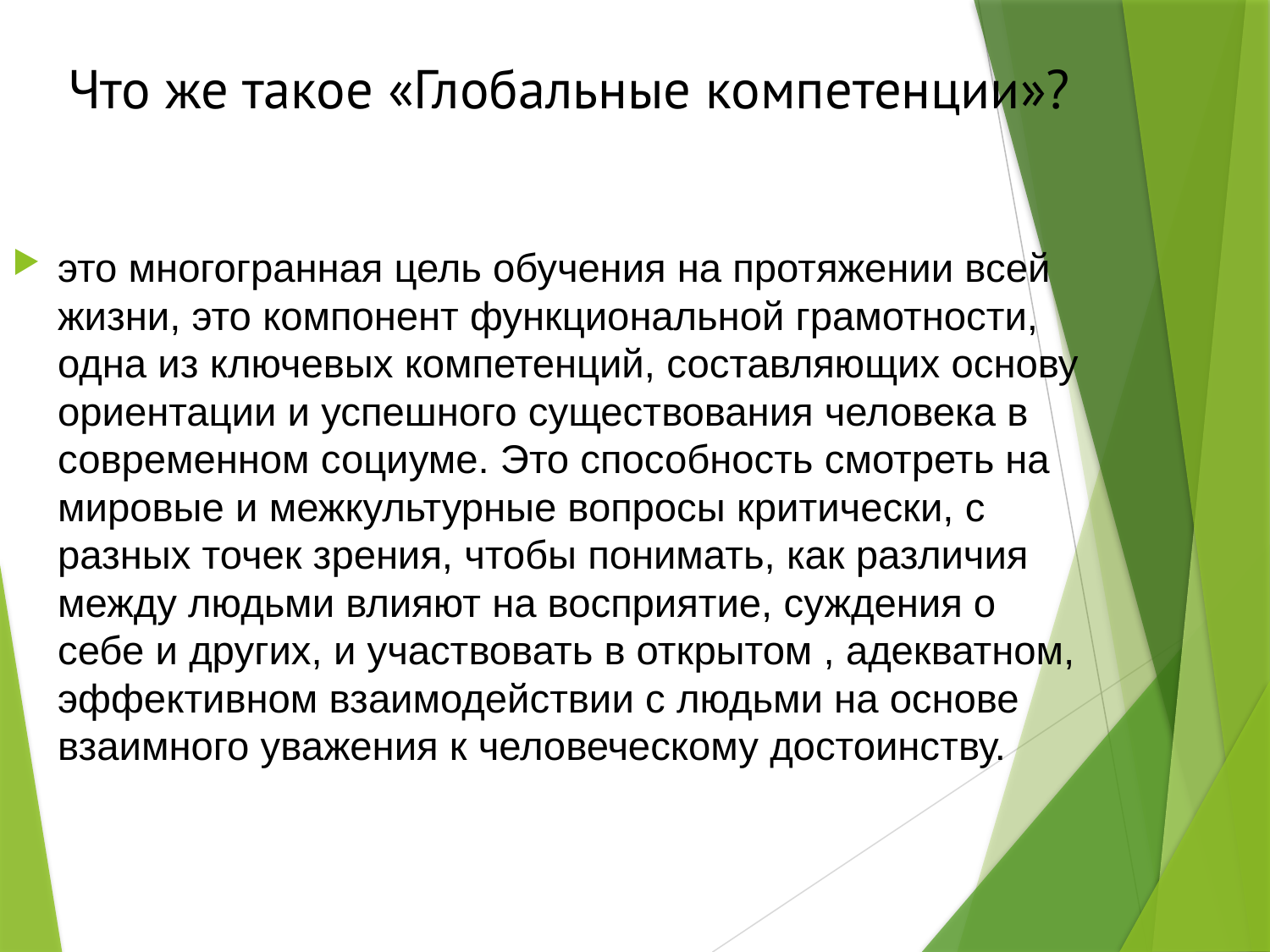

# Что же такое «Глобальные компетенции»?
это многогранная цель обучения на протяжении всей жизни, это компонент функциональной грамотности, одна из ключевых компетенций, составляющих основу ориентации и успешного существования человека в современном социуме. Это способность смотреть на мировые и межкультурные вопросы критически, с разных точек зрения, чтобы понимать, как различия между людьми влияют на восприятие, суждения о себе и других, и участвовать в открытом , адекватном, эффективном взаимодействии с людьми на основе взаимного уважения к человеческому достоинству.